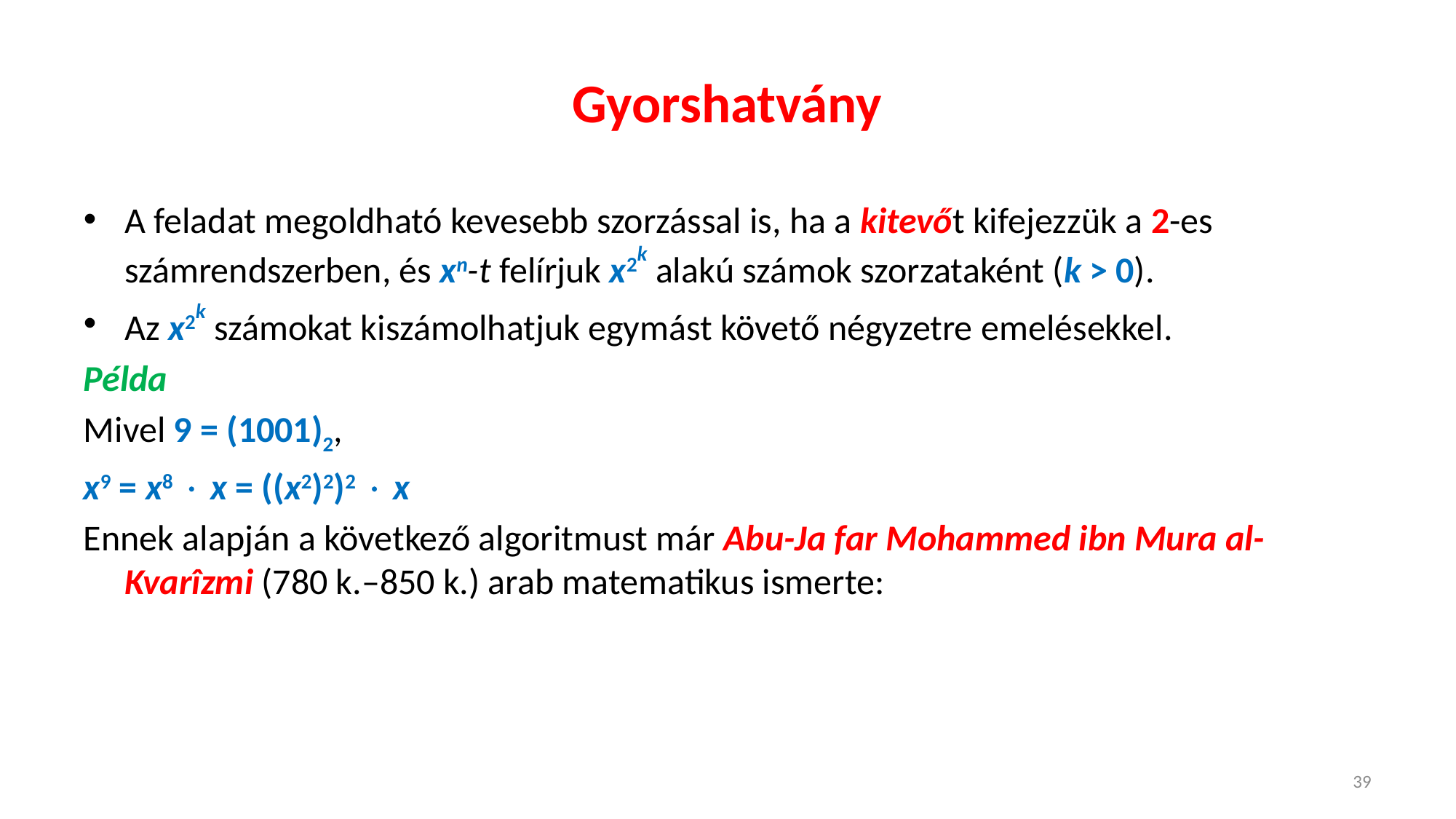

# Gyorshatvány
A feladat megoldható kevesebb szorzással is, ha a kitevőt kifejezzük a 2-es számrendszerben, és xn-t felírjuk x2k alakú számok szorzataként (k > 0).
Az x2k számokat kiszámolhatjuk egymást követő négyzetre emelésekkel.
Példa
Mivel 9 = (1001)2,
x9 = x8 ⋅ x = ((x2)2)2 ⋅ x
Ennek alapján a következő algoritmust már Abu-Ja far Mohammed ibn Mura al-Kvarîzmi (780 k.–850 k.) arab matematikus ismerte:

39